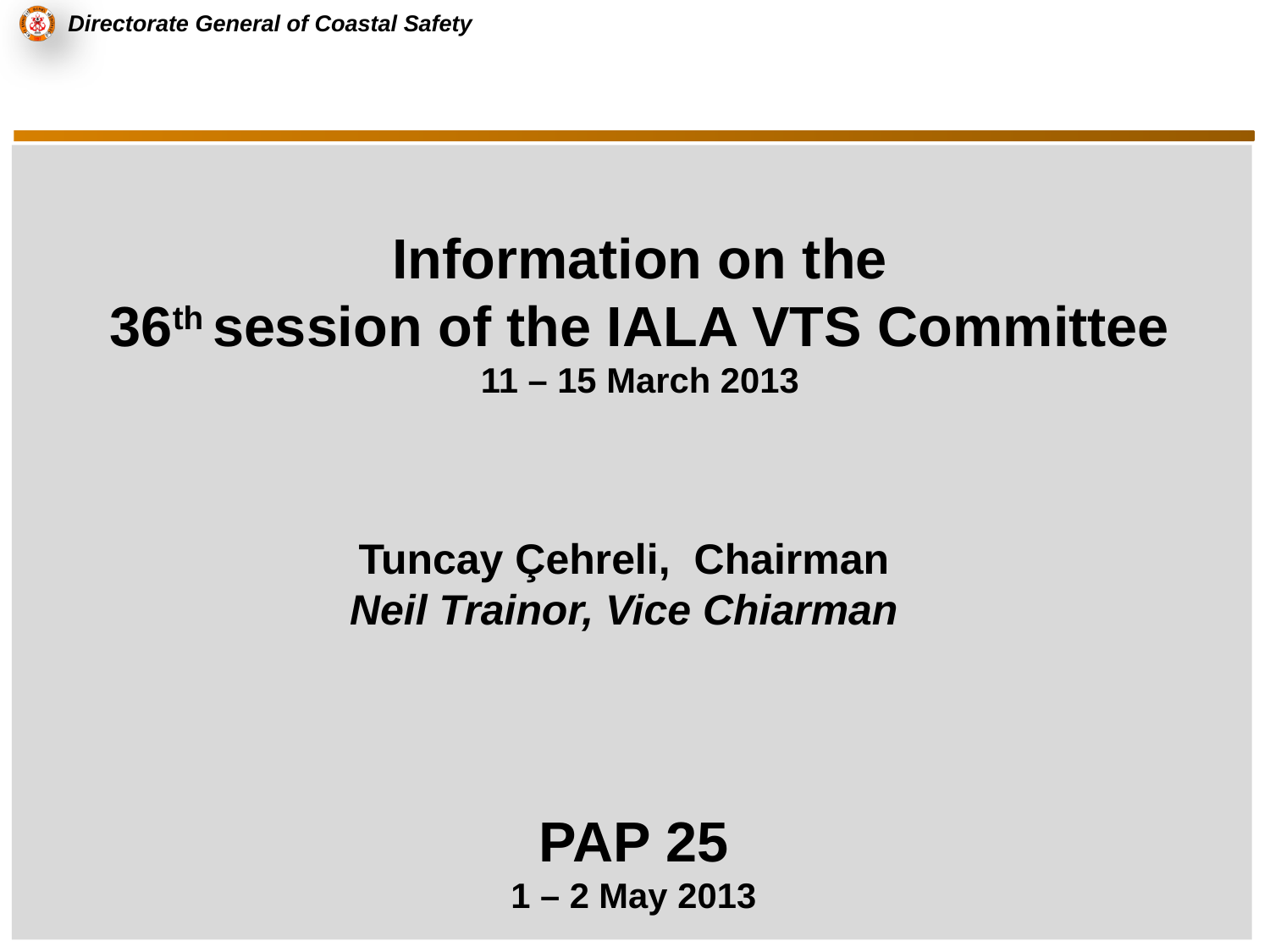

#
Information on the
36th session of the IALA VTS Committee
11 – 15 March 2013
Tuncay Çehreli,  Chairman
Neil Trainor, Vice Chiarman
PAP 25
1 – 2 May 2013